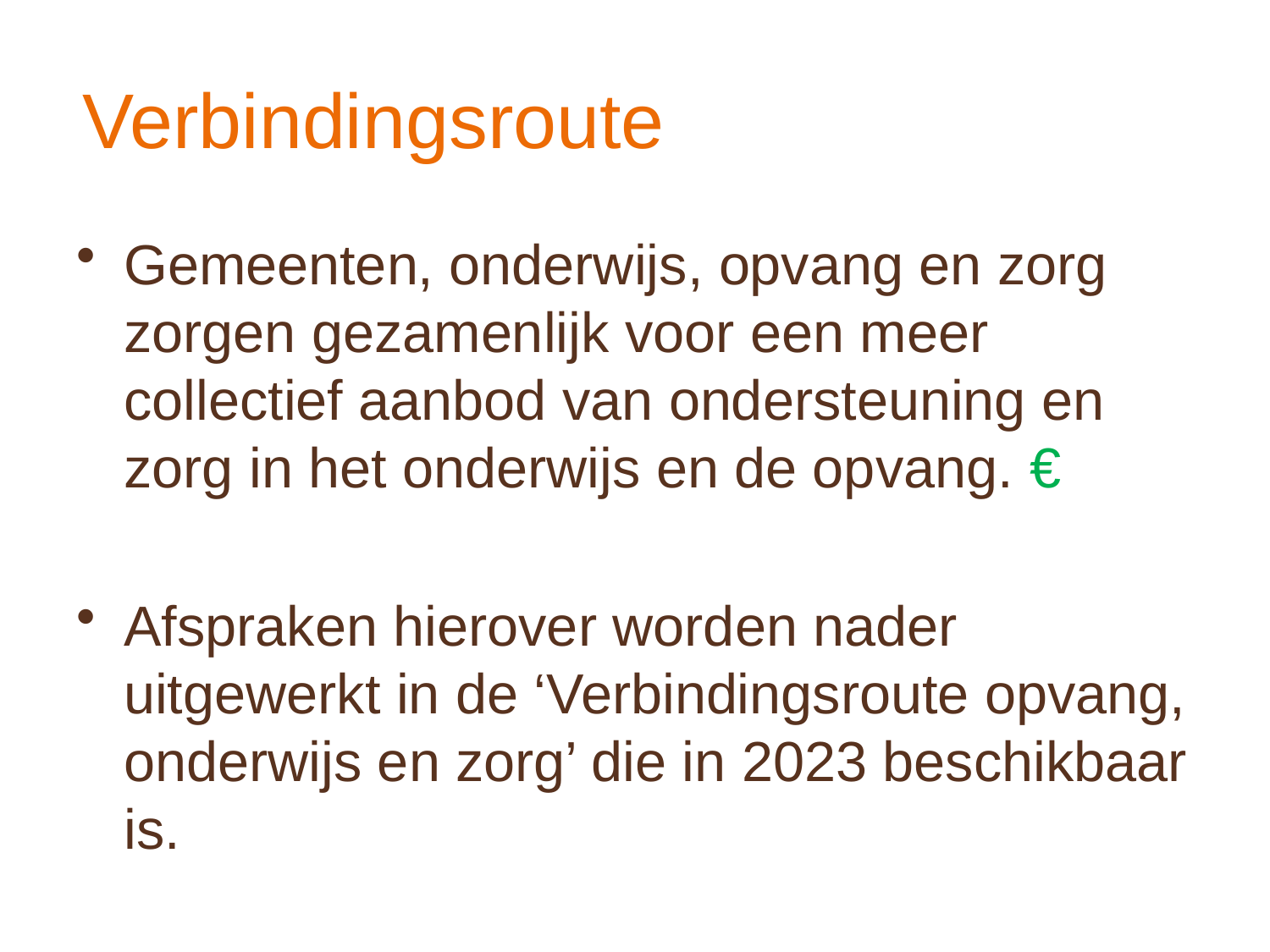

# Verbindingsroute
Gemeenten, onderwijs, opvang en zorg zorgen gezamenlijk voor een meer collectief aanbod van ondersteuning en zorg in het onderwijs en de opvang. €

Afspraken hierover worden nader uitgewerkt in de ‘Verbindingsroute opvang, onderwijs en zorg’ die in 2023 beschikbaar is.